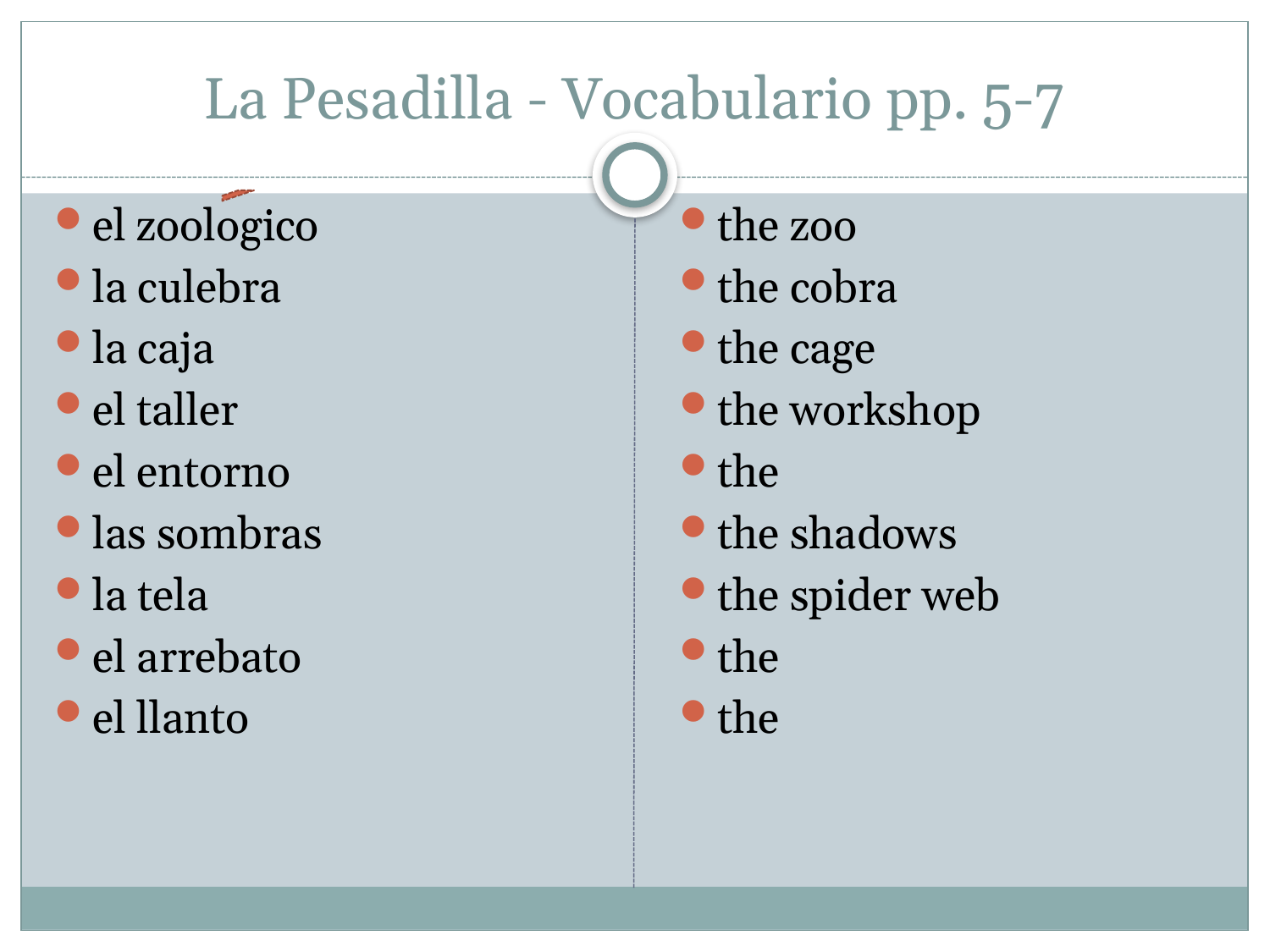

# La Pesadilla - Vocabulario pp. 5-7
el zoologico
la culebra
la caja
el taller
el entorno
las sombras
la tela
el arrebato
el llanto

the zoo
the cobra
the cage
the workshop
the
the shadows
the spider web
the
the